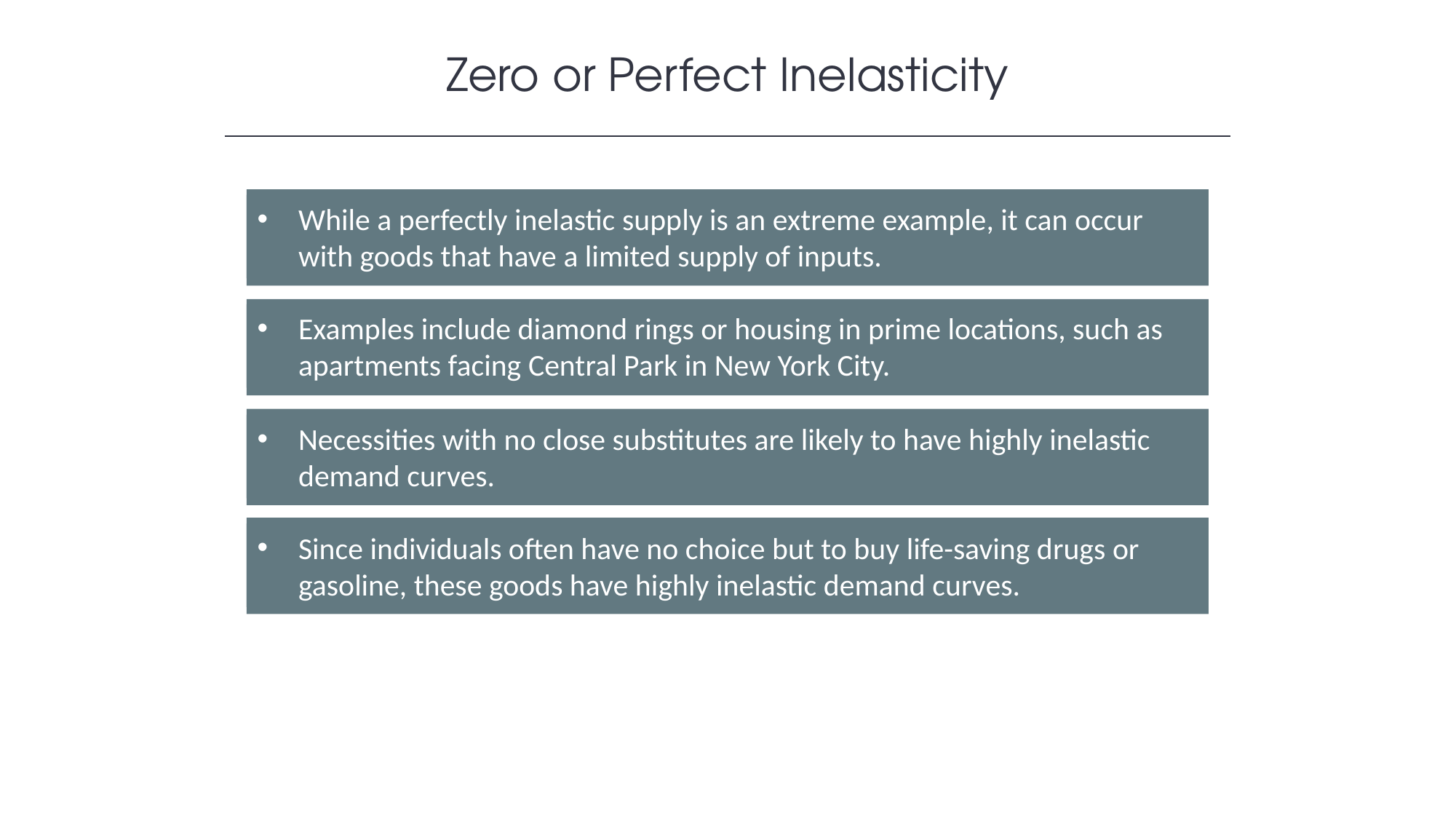

Zero or Perfect Inelasticity

While a perfectly inelastic supply is an extreme example, it can occur with goods that have a limited supply of inputs.

Examples include diamond rings or housing in prime locations, such as apartments facing Central Park in New York City.

Necessities with no close substitutes are likely to have highly inelastic demand curves.

Since individuals often have no choice but to buy life-saving drugs or gasoline, these goods have highly inelastic demand curves.